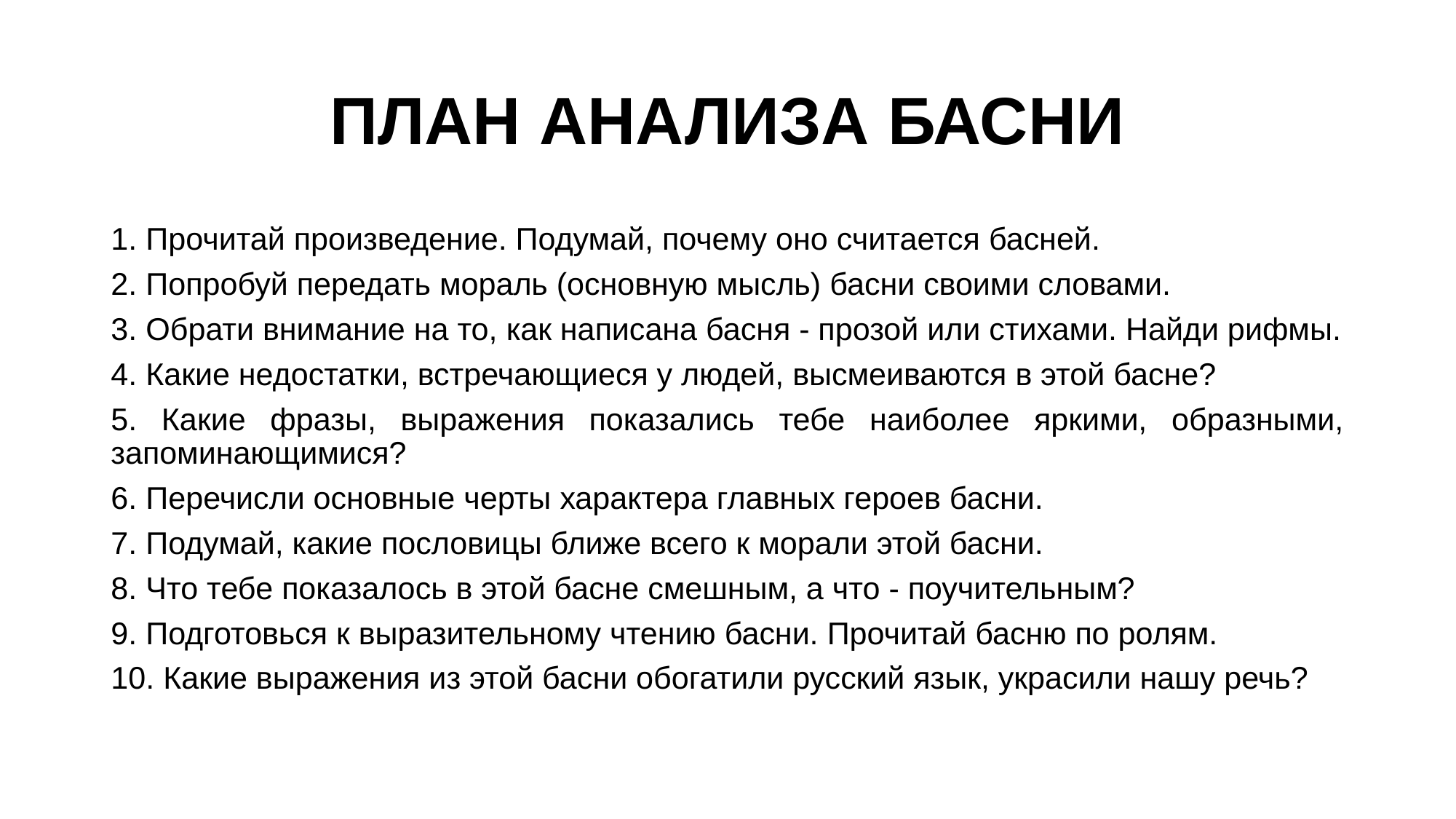

# ПЛАН АНАЛИЗА БАСНИ
1. Прочитай произведение. Подумай, почему оно считается басней.
2. Попробуй передать мораль (основную мысль) басни своими словами.
3. Обрати внимание на то, как написана басня - прозой или стихами. Найди рифмы.
4. Какие недостатки, встречающиеся у людей, высмеиваются в этой басне?
5. Какие фразы, выражения показались тебе наиболее яркими, образными, запоминающимися?
6. Перечисли основные черты характера главных героев басни.
7. Подумай, какие пословицы ближе всего к морали этой басни.
8. Что тебе показалось в этой басне смешным, а что - поучительным?
9. Подготовься к выразительному чтению басни. Прочитай басню по ролям.
10. Какие выражения из этой басни обогатили русский язык, украсили нашу речь?